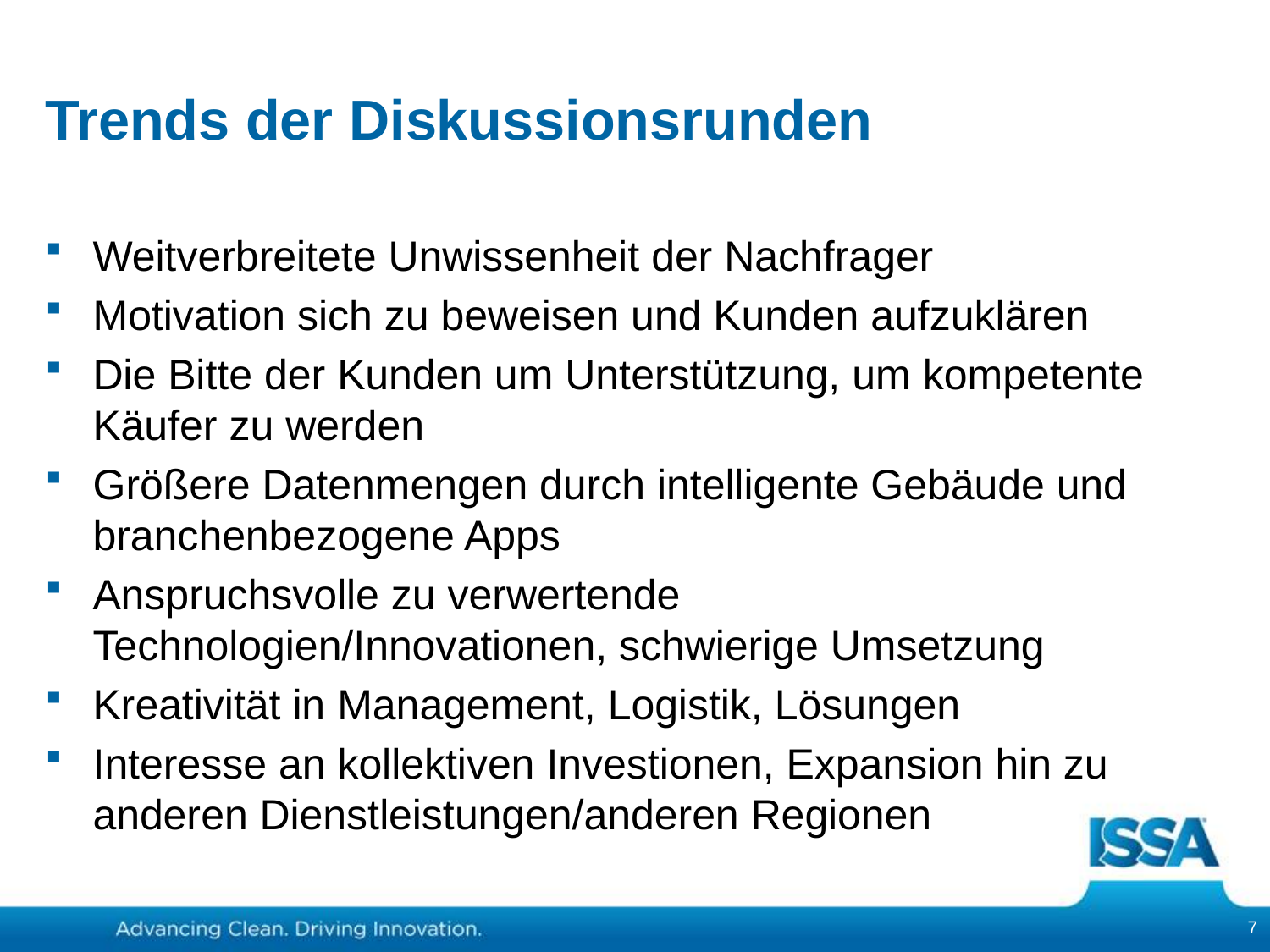

# Trends der Diskussionsrunden
Weitverbreitete Unwissenheit der Nachfrager
Motivation sich zu beweisen und Kunden aufzuklären
Die Bitte der Kunden um Unterstützung, um kompetente Käufer zu werden
Größere Datenmengen durch intelligente Gebäude und branchenbezogene Apps
Anspruchsvolle zu verwertende Technologien/Innovationen, schwierige Umsetzung
Kreativität in Management, Logistik, Lösungen
Interesse an kollektiven Investionen, Expansion hin zu anderen Dienstleistungen/anderen Regionen

7